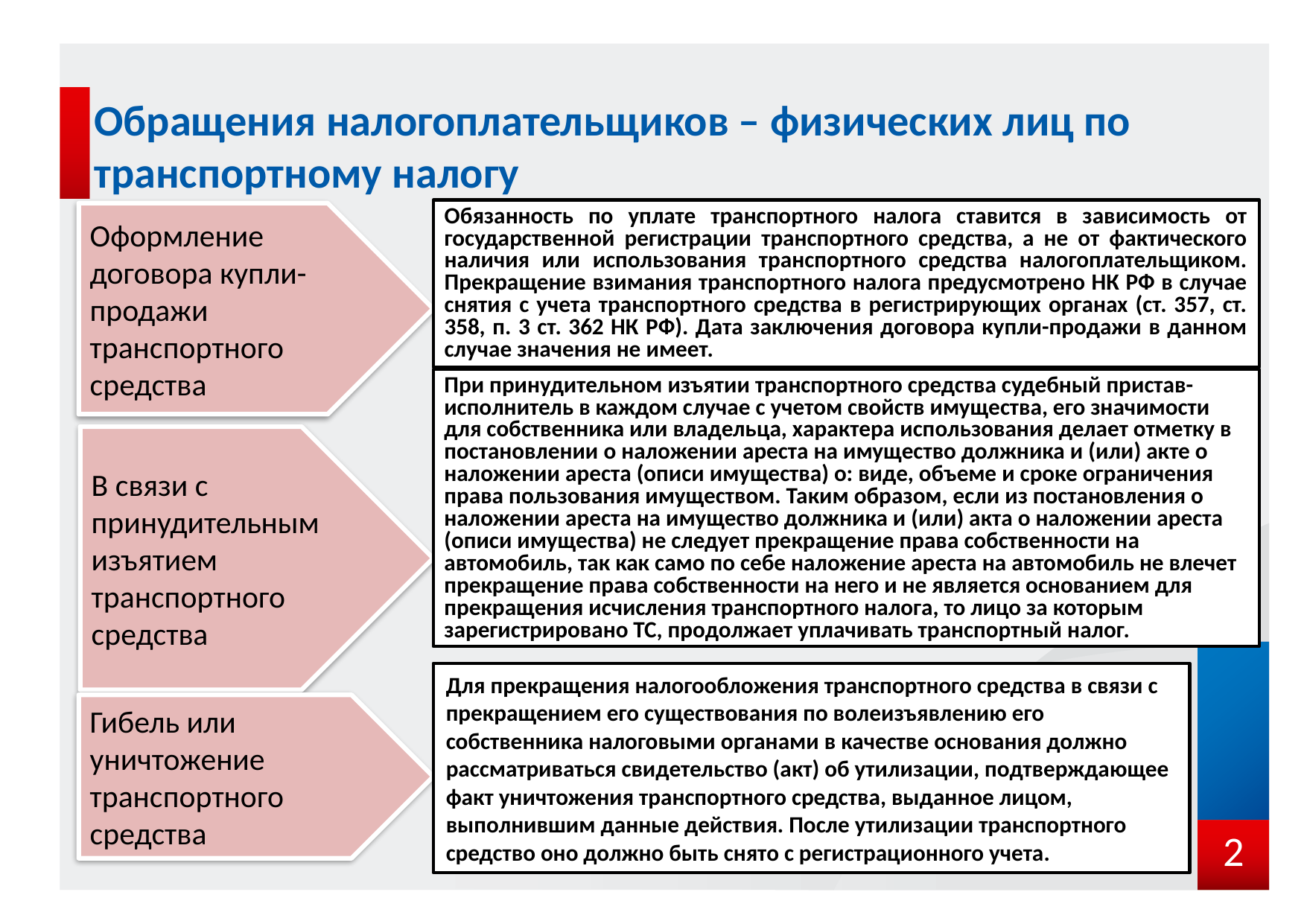

Обращения налогоплательщиков – физических лиц по транспортному налогу
Обязанность по уплате транспортного налога ставится в зависимость от государственной регистрации транспортного средства, а не от фактического наличия или использования транспортного средства налогоплательщиком. Прекращение взимания транспортного налога предусмотрено НК РФ в случае снятия с учета транспортного средства в регистрирующих органах (ст. 357, ст. 358, п. 3 ст. 362 НК РФ). Дата заключения договора купли-продажи в данном случае значения не имеет.
Оформление договора купли-продажи транспортного средства
При принудительном изъятии транспортного средства судебный пристав-исполнитель в каждом случае с учетом свойств имущества, его значимости для собственника или владельца, характера использования делает отметку в постановлении о наложении ареста на имущество должника и (или) акте о наложении ареста (описи имущества) о: виде, объеме и сроке ограничения права пользования имуществом. Таким образом, если из постановления о наложении ареста на имущество должника и (или) акта о наложении ареста (описи имущества) не следует прекращение права собственности на автомобиль, так как само по себе наложение ареста на автомобиль не влечет прекращение права собственности на него и не является основанием для прекращения исчисления транспортного налога, то лицо за которым зарегистрировано ТС, продолжает уплачивать транспортный налог.

В связи с принудительным изъятием транспортного средства

Для прекращения налогообложения транспортного средства в связи с прекращением его существования по волеизъявлению его собственника налоговыми органами в качестве основания должно рассматриваться свидетельство (акт) об утилизации, подтверждающее факт уничтожения транспортного средства, выданное лицом, выполнившим данные действия. После утилизации транспортного средство оно должно быть снято с регистрационного учета.

Гибель или уничтожение транспортного средства
2